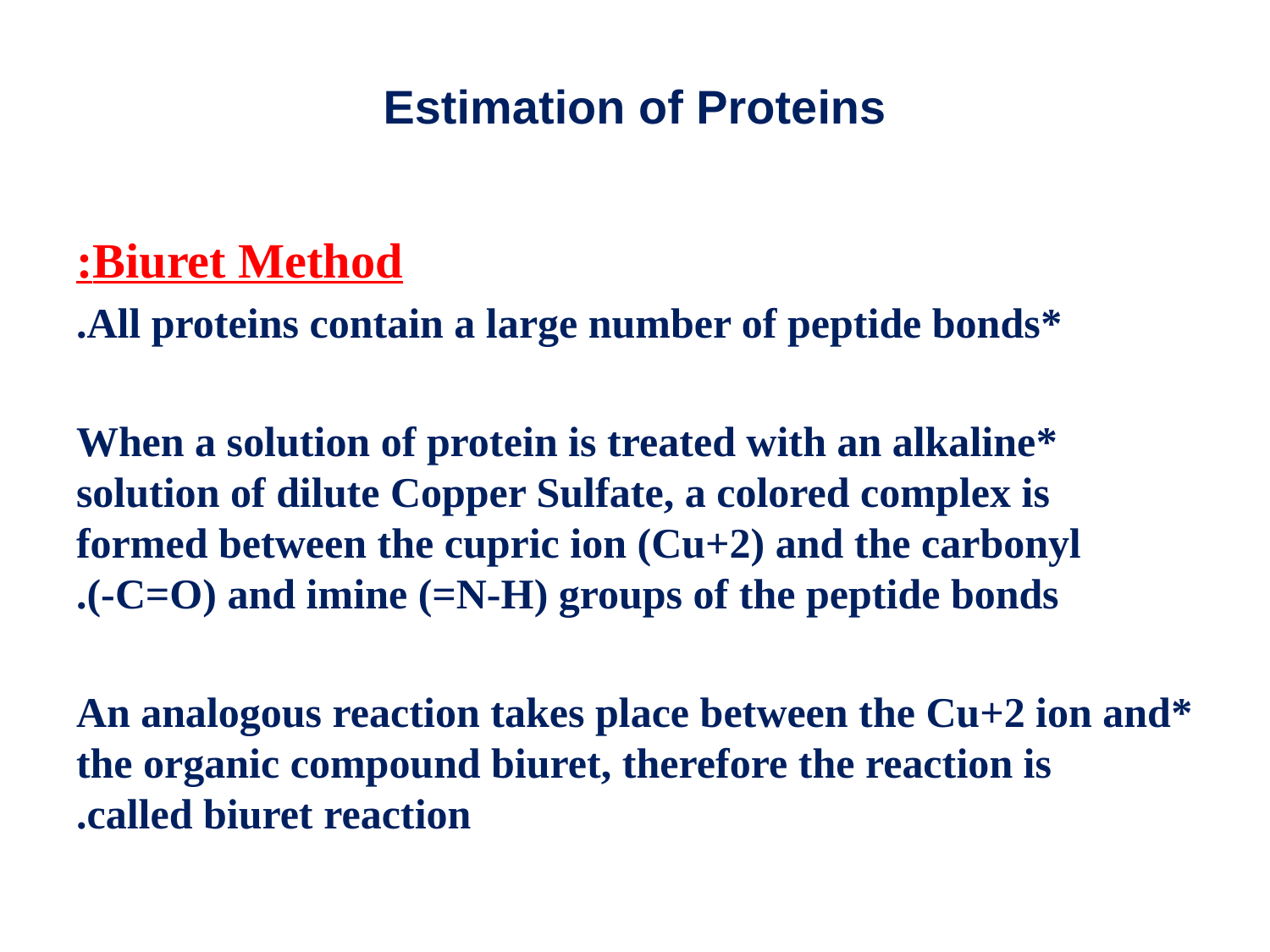

# Estimation of Proteins
Biuret Method:
*All proteins contain a large number of peptide bonds.

*When a solution of protein is treated with an alkaline solution of dilute Copper Sulfate, a colored complex is formed between the cupric ion (Cu+2) and the carbonyl    (-C=O) and imine (=N-H) groups of the peptide bonds.

*An analogous reaction takes place between the Cu+2 ion and the organic compound biuret, therefore the reaction is called biuret reaction.